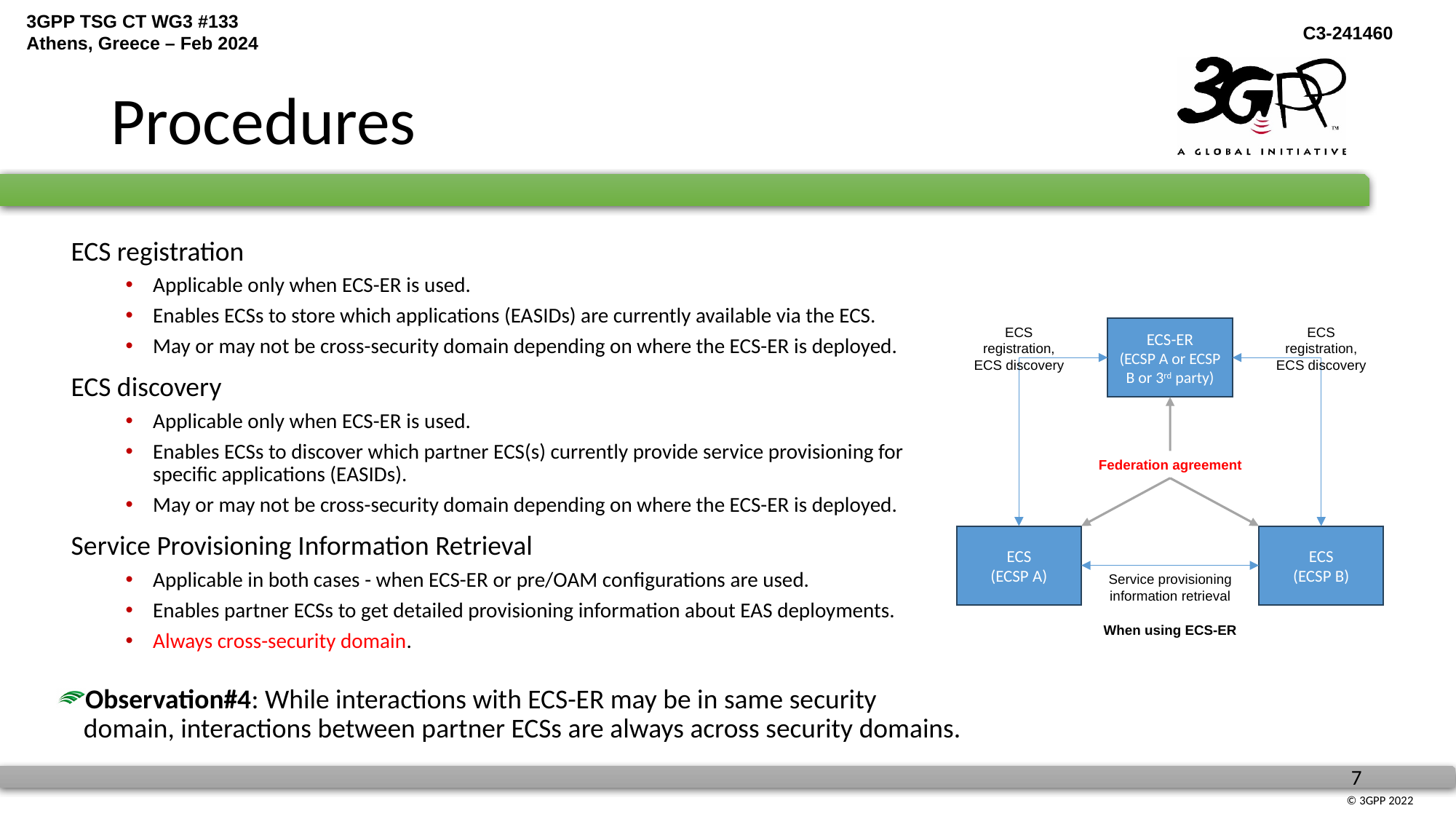

# Procedures
ECS registration
Applicable only when ECS-ER is used.
Enables ECSs to store which applications (EASIDs) are currently available via the ECS.
May or may not be cross-security domain depending on where the ECS-ER is deployed.
ECS discovery
Applicable only when ECS-ER is used.
Enables ECSs to discover which partner ECS(s) currently provide service provisioning for specific applications (EASIDs).
May or may not be cross-security domain depending on where the ECS-ER is deployed.
Service Provisioning Information Retrieval
Applicable in both cases - when ECS-ER or pre/OAM configurations are used.
Enables partner ECSs to get detailed provisioning information about EAS deployments.
Always cross-security domain.
ECS registration, ECS discovery
ECS-ER
(ECSP A or ECSP B or 3rd party)
ECS registration, ECS discovery
Federation agreement
ECS
(ECSP A)
ECS
(ECSP B)
Service provisioning information retrieval
When using ECS-ER
Observation#4: While interactions with ECS-ER may be in same security domain, interactions between partner ECSs are always across security domains.